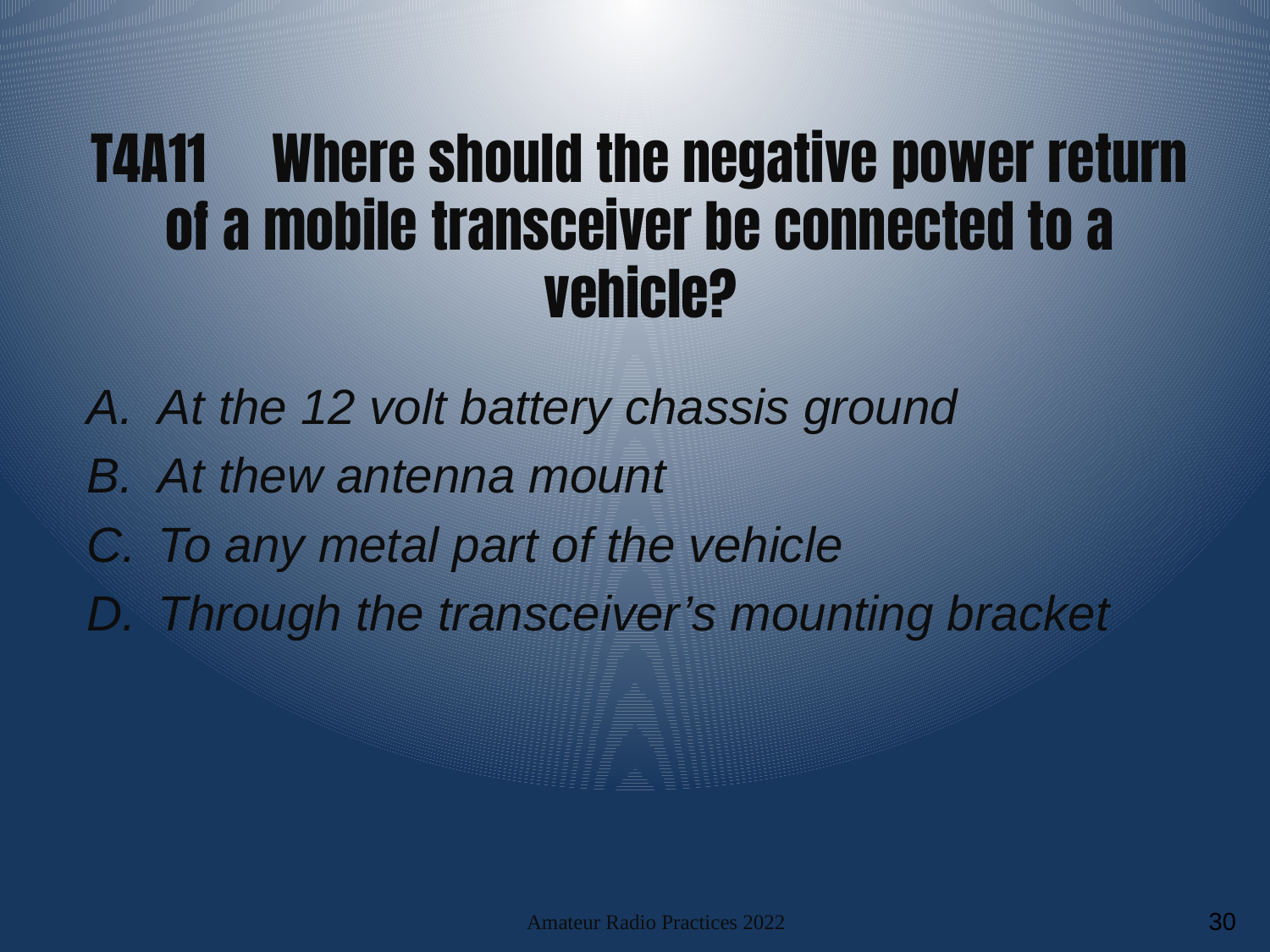

# T4A11     Where should the negative power return of a mobile transceiver be connected to a vehicle?
At the 12 volt battery chassis ground
At thew antenna mount
To any metal part of the vehicle
Through the transceiver’s mounting bracket
Amateur Radio Practices 2022
30